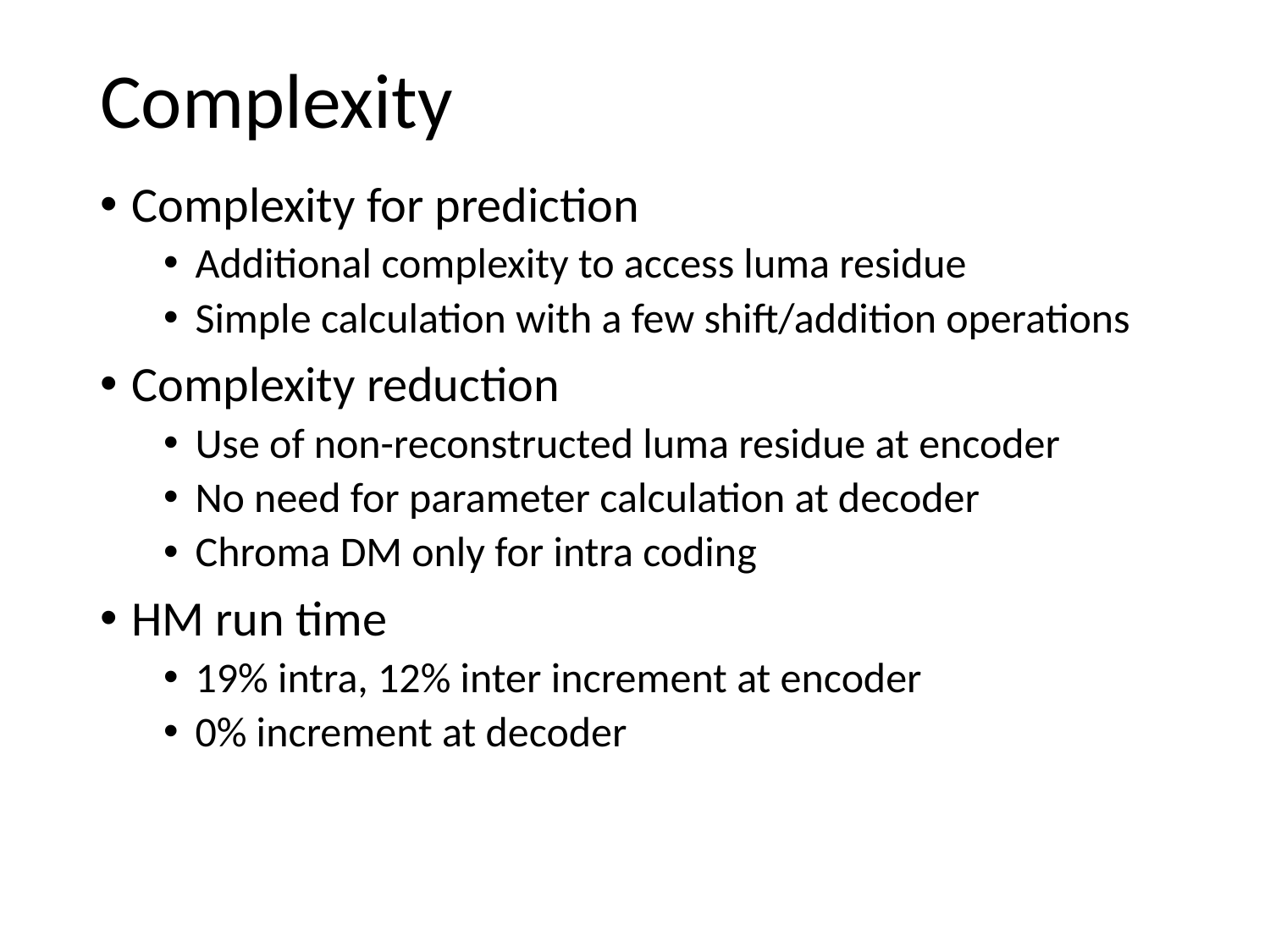

# Complexity
Complexity for prediction
Additional complexity to access luma residue
Simple calculation with a few shift/addition operations
Complexity reduction
Use of non-reconstructed luma residue at encoder
No need for parameter calculation at decoder
Chroma DM only for intra coding
HM run time
19% intra, 12% inter increment at encoder
0% increment at decoder